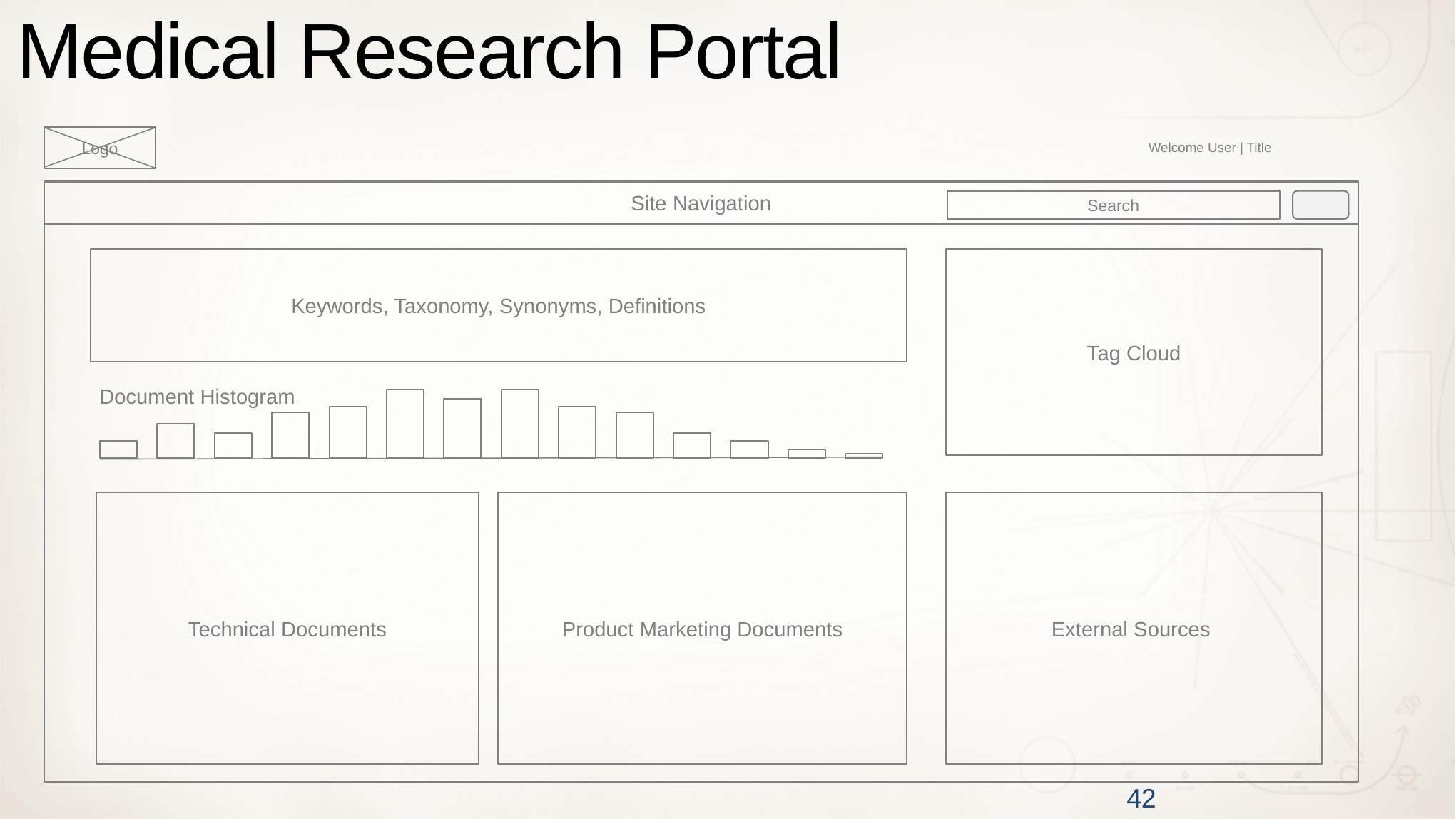

Medical Research Portal
Logo
Welcome User | Title
Site Navigation

Search

Tag Cloud
Keywords, Taxonomy, Synonyms, Definitions
Document Histogram

Technical Documents
Product Marketing Documents
External Sources
42